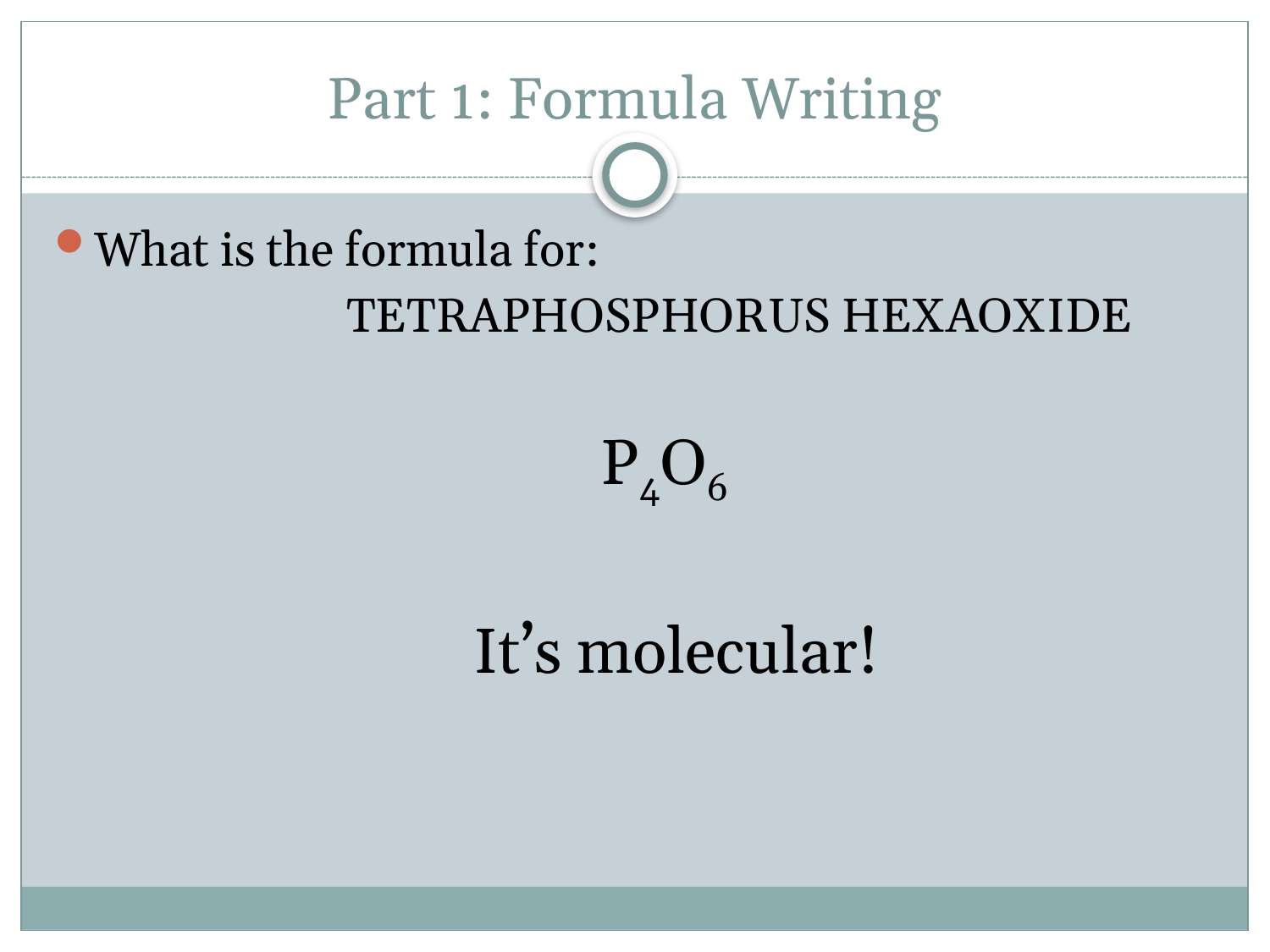

# Part 1: Formula Writing
What is the formula for:
			Tetraphosphorus Hexaoxide

					P4O6

				It’s molecular!